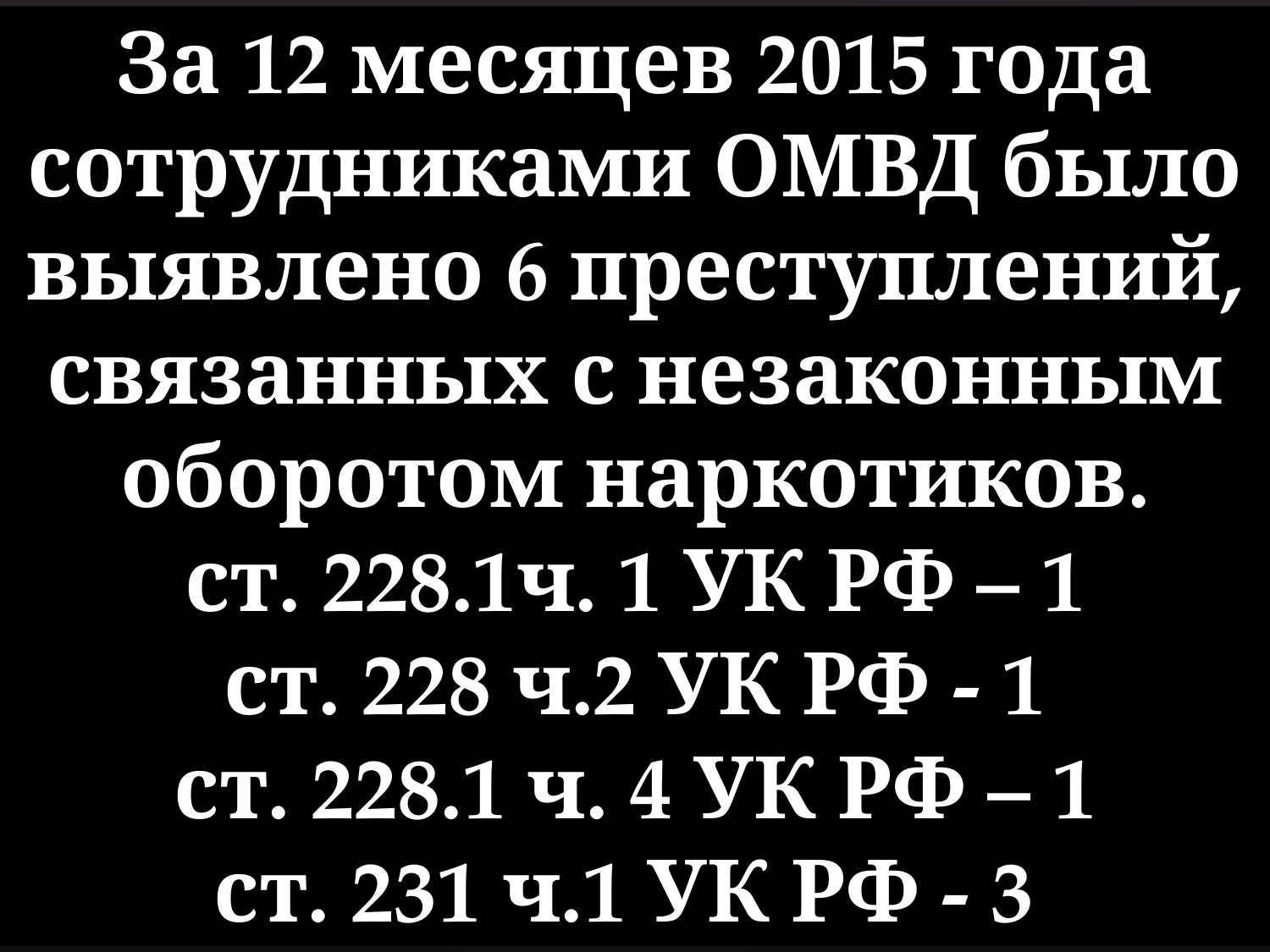

# За 12 месяцев 2015 года сотрудниками ОМВД было выявлено 6 преступлений, связанных с незаконным оборотом наркотиков. ст. 228.1ч. 1 УК РФ – 1 ст. 228 ч.2 УК РФ - 1 ст. 228.1 ч. 4 УК РФ – 1 ст. 231 ч.1 УК РФ - 3